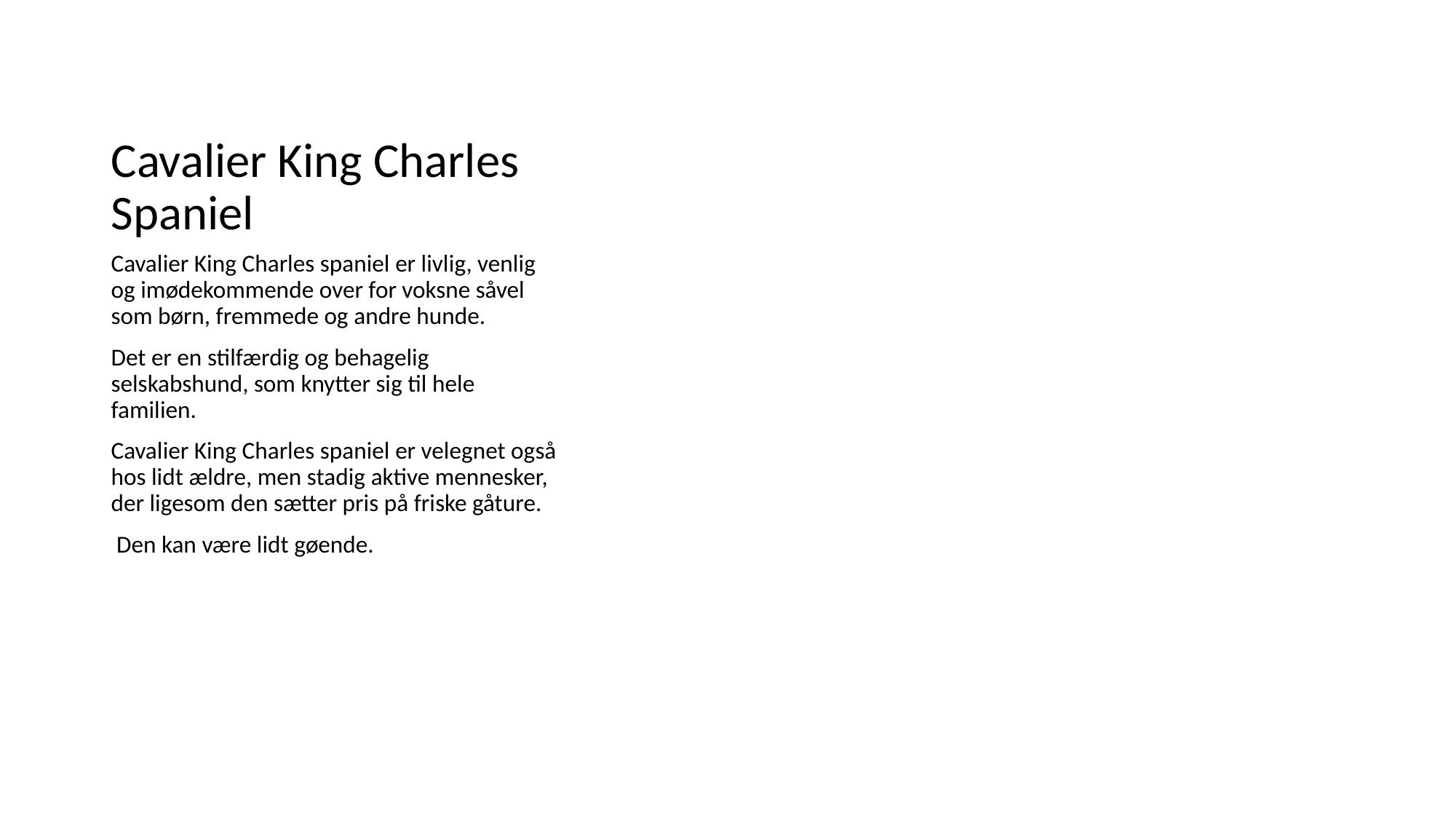

# Cavalier King Charles Spaniel

Cavalier King Charles spaniel er livlig, venlig og imødekommende over for voksne såvel som børn, fremmede og andre hunde.
Det er en stilfærdig og behagelig selskabshund, som knytter sig til hele familien.
Cavalier King Charles spaniel er velegnet også hos lidt ældre, men stadig aktive mennesker, der ligesom den sætter pris på friske gåture.
 Den kan være lidt gøende.